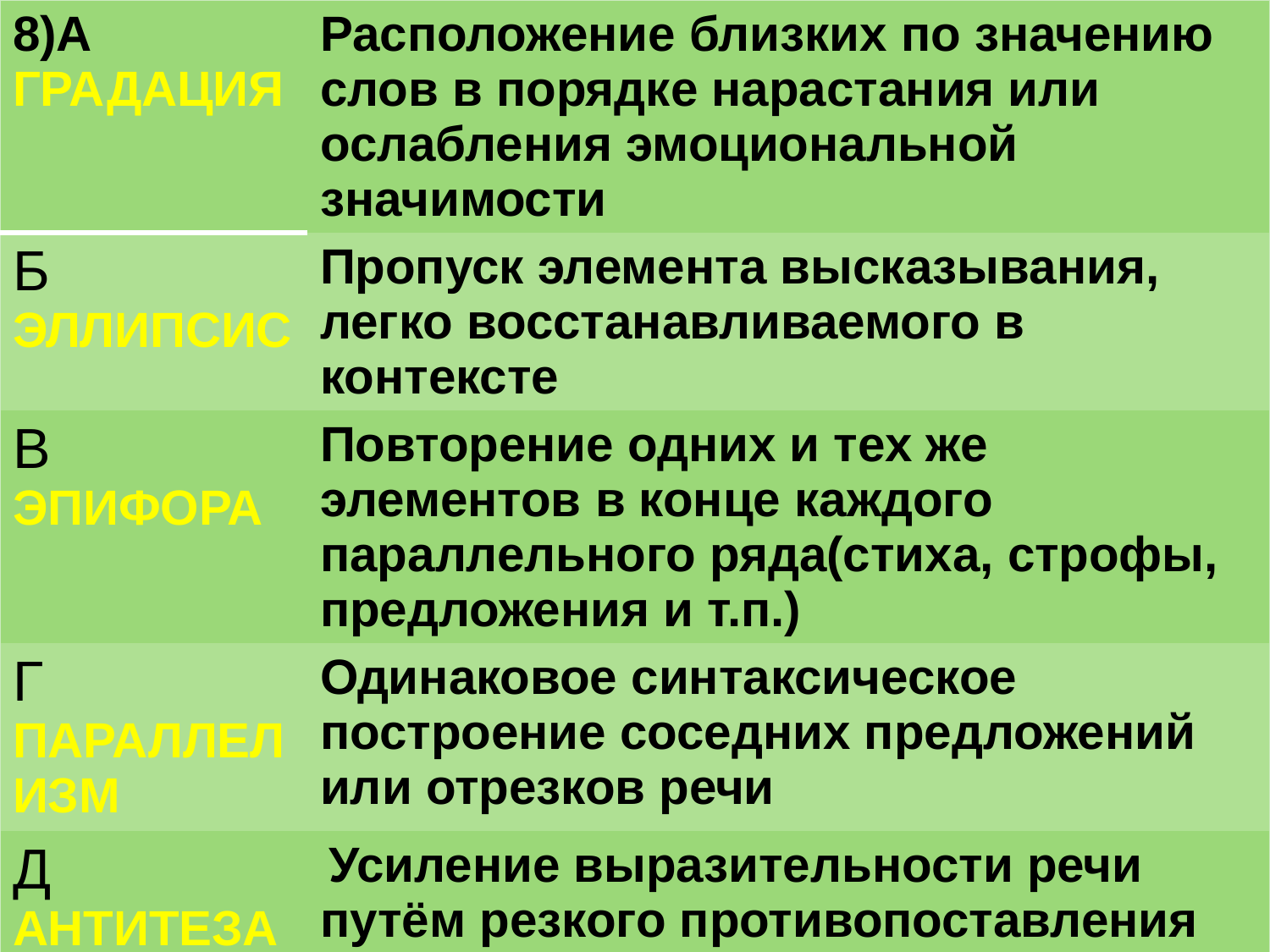

| 8)А ГРАДАЦИЯ | Расположение близких по значению слов в порядке нарастания или ослабления эмоциональной значимости |
| --- | --- |
| Б ЭЛЛИПСИС | Пропуск элемента высказывания, легко восстанавливаемого в контексте |
| В ЭПИФОРА | Повторение одних и тех же элементов в конце каждого параллельного ряда(стиха, строфы, предложения и т.п.) |
| Г ПАРАЛЛЕЛИЗМ | Одинаковое синтаксическое построение соседних предложений или отрезков речи |
| Д АНТИТЕЗА | Усиление выразительности речи путём резкого противопоставления понятий, мыслей, образов. |